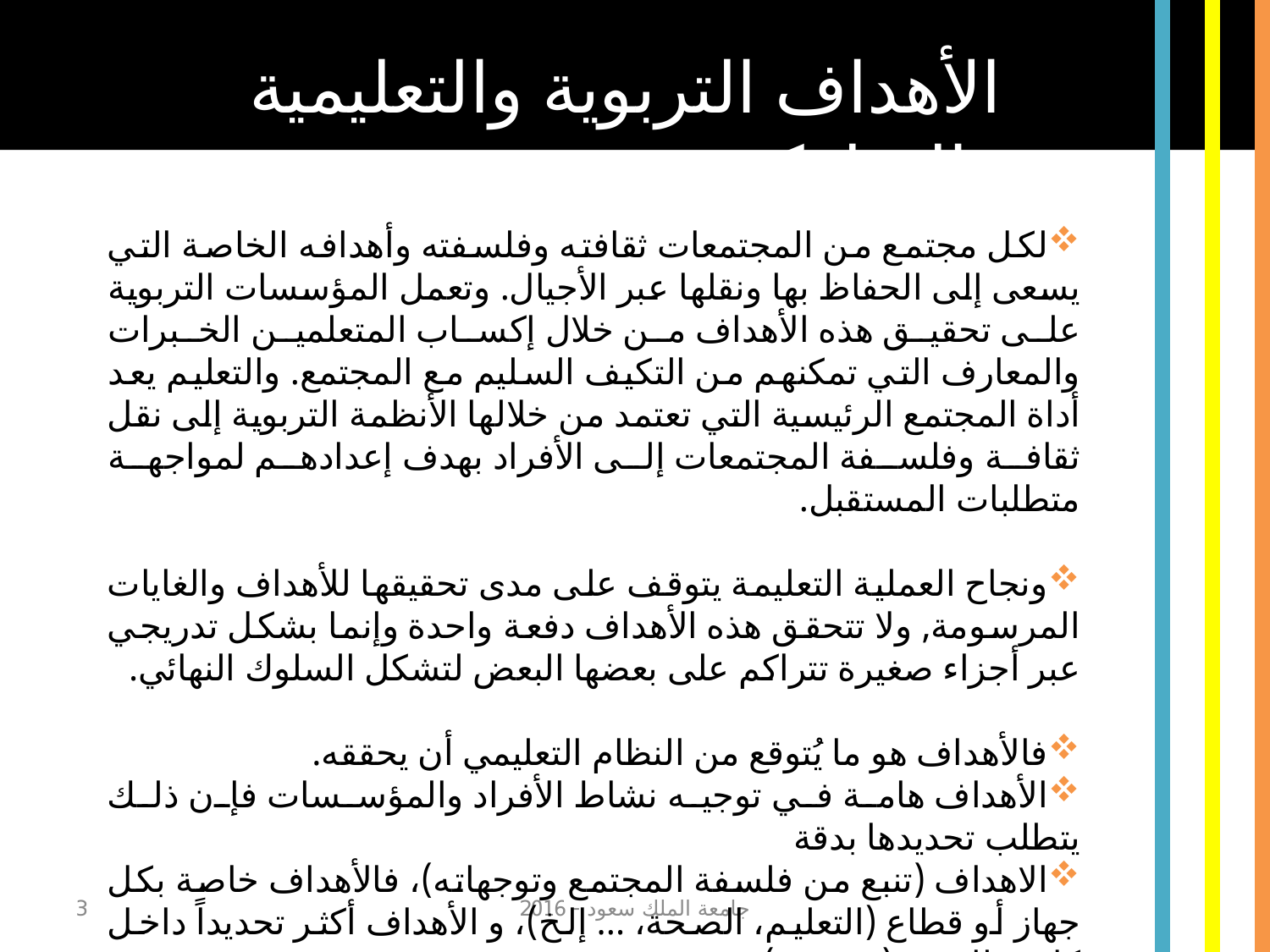

الأهداف التربوية والتعليمية والسلوكية
لكل مجتمع من المجتمعات ثقافته وفلسفته وأهدافه الخاصة التي يسعى إلى الحفاظ بها ونقلها عبر الأجيال. وتعمل المؤسسات التربوية على تحقيق هذه الأهداف من خلال إكساب المتعلمين الخبرات والمعارف التي تمكنهم من التكيف السليم مع المجتمع. والتعليم يعد أداة المجتمع الرئيسية التي تعتمد من خلالها الأنظمة التربوية إلى نقل ثقافة وفلسفة المجتمعات إلى الأفراد بهدف إعدادهم لمواجهة متطلبات المستقبل.

ونجاح العملية التعليمة يتوقف على مدى تحقيقها للأهداف والغايات المرسومة, ولا تتحقق هذه الأهداف دفعة واحدة وإنما بشكل تدريجي عبر أجزاء صغيرة تتراكم على بعضها البعض لتشكل السلوك النهائي.

فالأهداف هو ما يُتوقع من النظام التعليمي أن يحققه.
الأهداف هامة في توجيه نشاط الأفراد والمؤسسات فإن ذلك يتطلب تحديدها بدقة
الاهداف (تنبع من فلسفة المجتمع وتوجهاته)، فالأهداف خاصة بكل جهاز أو قطاع (التعليم، الصحة، ... إلخ)، و الأهداف أكثر تحديداً داخل كل قطاع. ... (متدرجة)

3
جامعة الملك سعود - 2016